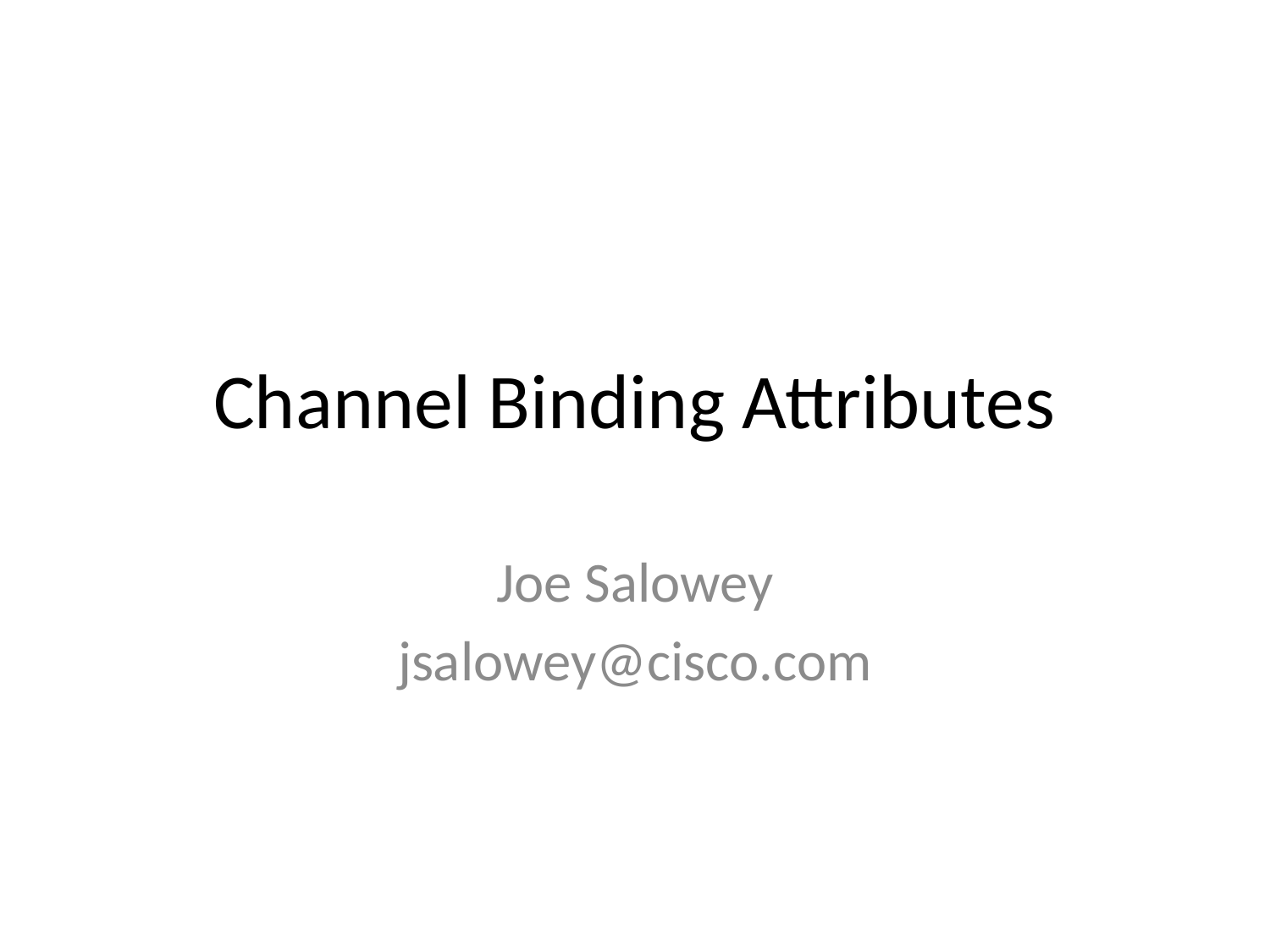

# Channel Binding Attributes
Joe Salowey
jsalowey@cisco.com